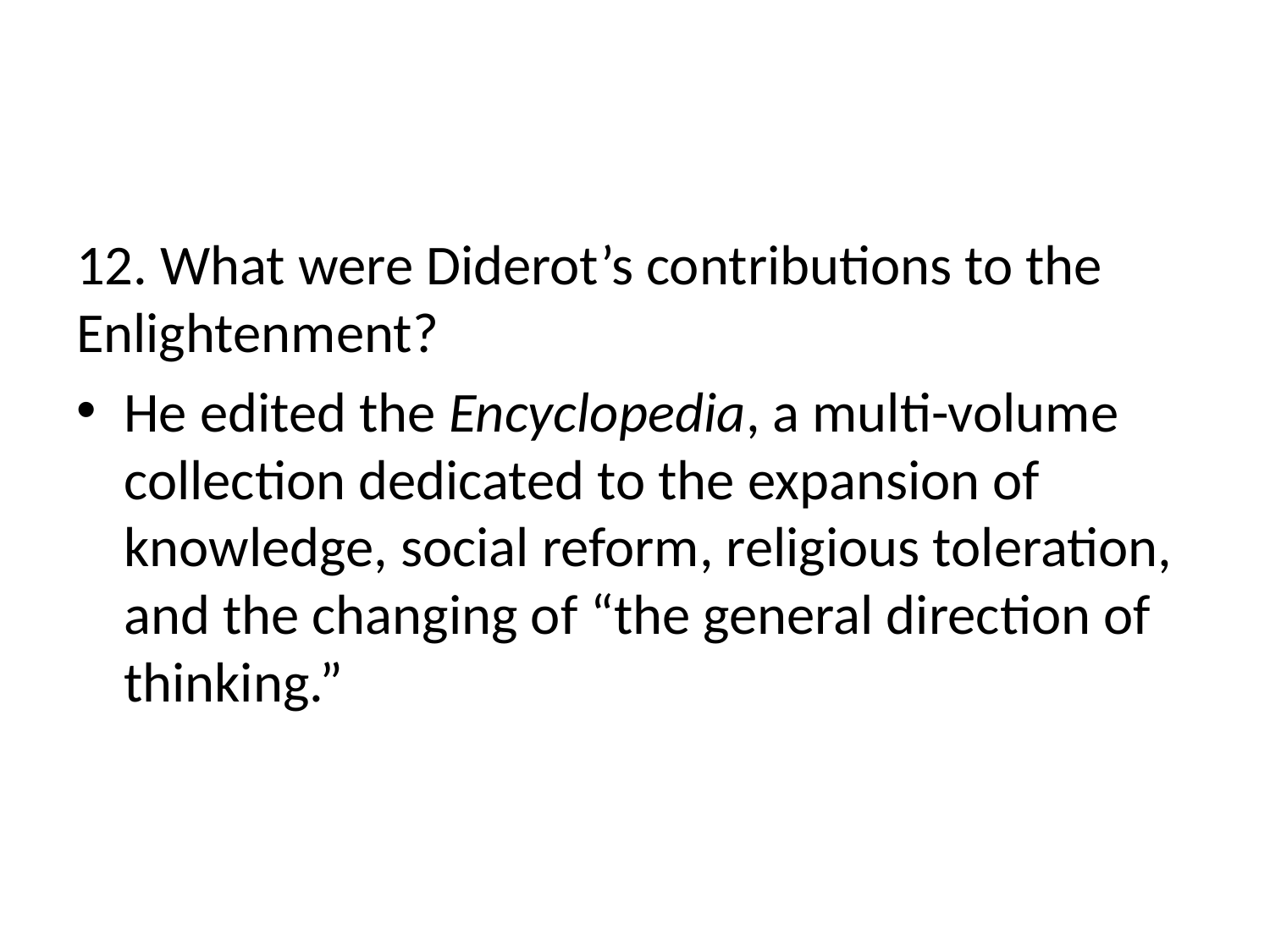

#
12. What were Diderot’s contributions to the Enlightenment?
He edited the Encyclopedia, a multi-volume collection dedicated to the expansion of knowledge, social reform, religious toleration, and the changing of “the general direction of thinking.”